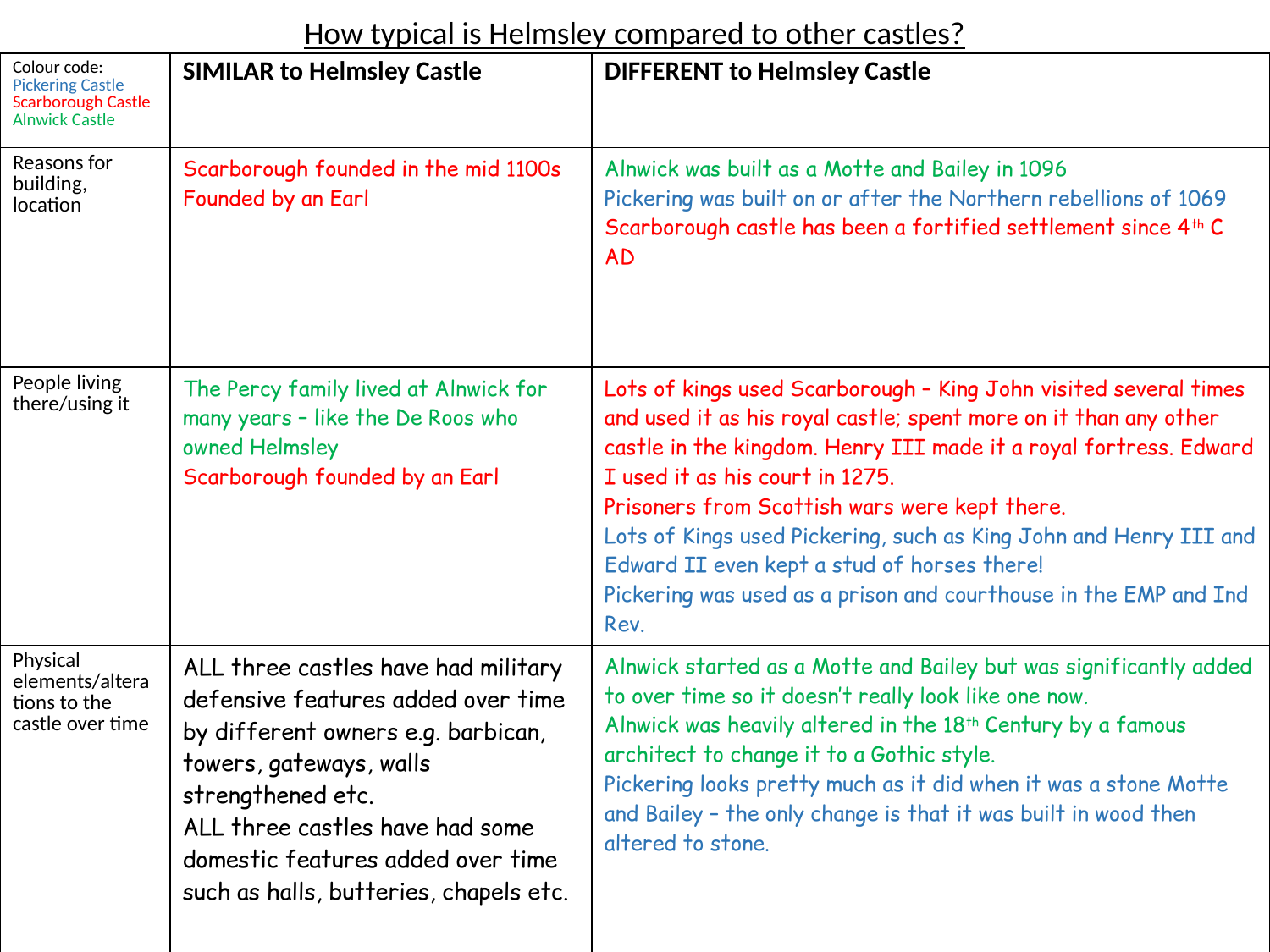

How typical is Helmsley compared to other castles?
| Colour code: Pickering Castle Scarborough Castle Alnwick Castle | SIMILAR to Helmsley Castle | DIFFERENT to Helmsley Castle |
| --- | --- | --- |
| Reasons for building, location | Scarborough founded in the mid 1100s Founded by an Earl | Alnwick was built as a Motte and Bailey in 1096 Pickering was built on or after the Northern rebellions of 1069 Scarborough castle has been a fortified settlement since 4th C AD |
| People living there/using it | The Percy family lived at Alnwick for many years – like the De Roos who owned Helmsley Scarborough founded by an Earl | Lots of kings used Scarborough – King John visited several times and used it as his royal castle; spent more on it than any other castle in the kingdom. Henry III made it a royal fortress. Edward I used it as his court in 1275. Prisoners from Scottish wars were kept there. Lots of Kings used Pickering, such as King John and Henry III and Edward II even kept a stud of horses there! Pickering was used as a prison and courthouse in the EMP and Ind Rev. |
| Physical elements/alterations to the castle over time | ALL three castles have had military defensive features added over time by different owners e.g. barbican, towers, gateways, walls strengthened etc. ALL three castles have had some domestic features added over time such as halls, butteries, chapels etc. | Alnwick started as a Motte and Bailey but was significantly added to over time so it doesn’t really look like one now. Alnwick was heavily altered in the 18th Century by a famous architect to change it to a Gothic style. Pickering looks pretty much as it did when it was a stone Motte and Bailey – the only change is that it was built in wood then altered to stone. |